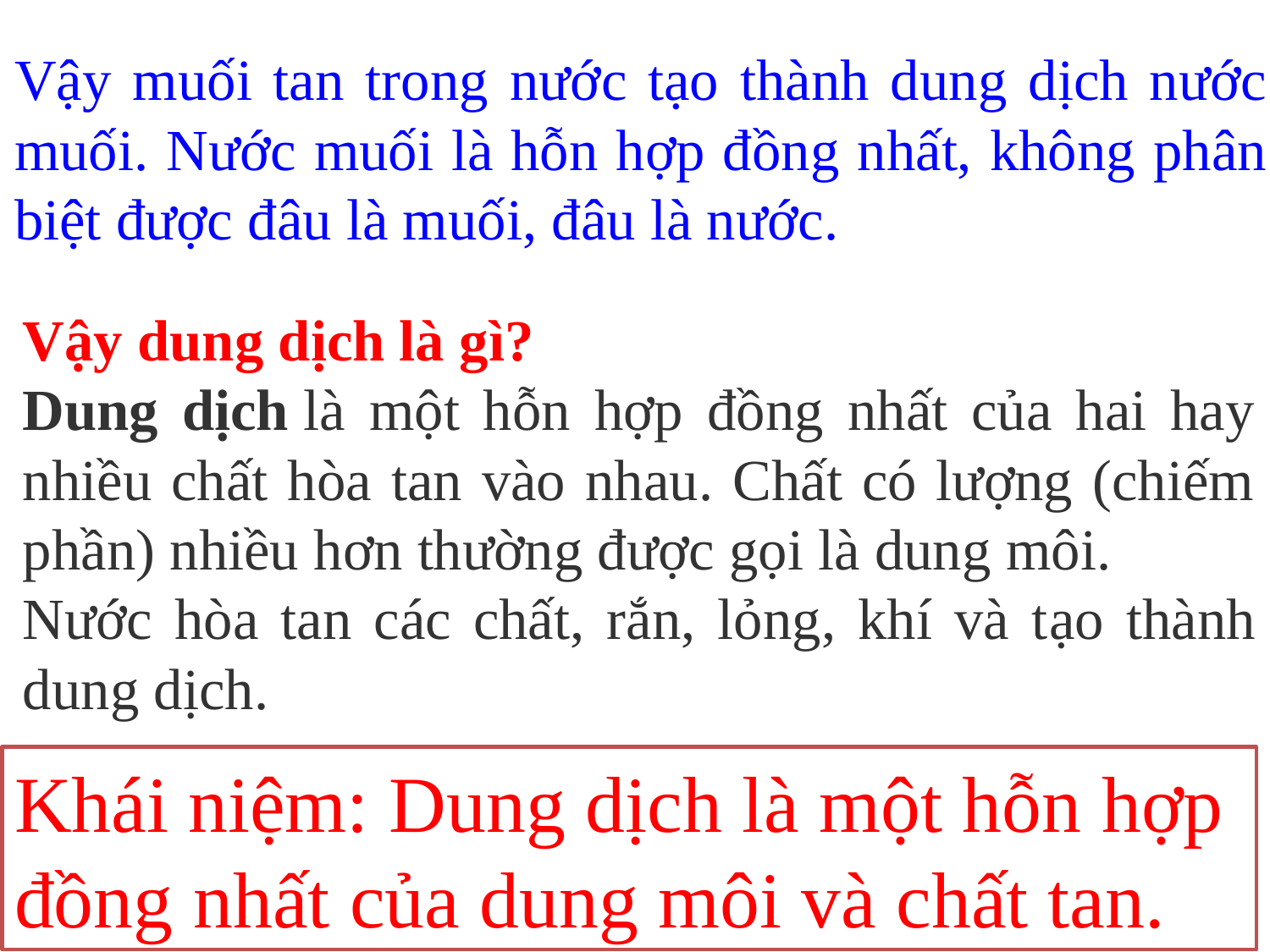

Vậy muối tan trong nước tạo thành dung dịch nước muối. Nước muối là hỗn hợp đồng nhất, không phân biệt được đâu là muối, đâu là nước.
Vậy dung dịch là gì?
Dung dịch là một hỗn hợp đồng nhất của hai hay nhiều chất hòa tan vào nhau. Chất có lượng (chiếm phần) nhiều hơn thường được gọi là dung môi.
Nước hòa tan các chất, rắn, lỏng, khí và tạo thành dung dịch.
Khái niệm: Dung dịch là một hỗn hợp đồng nhất của dung môi và chất tan.